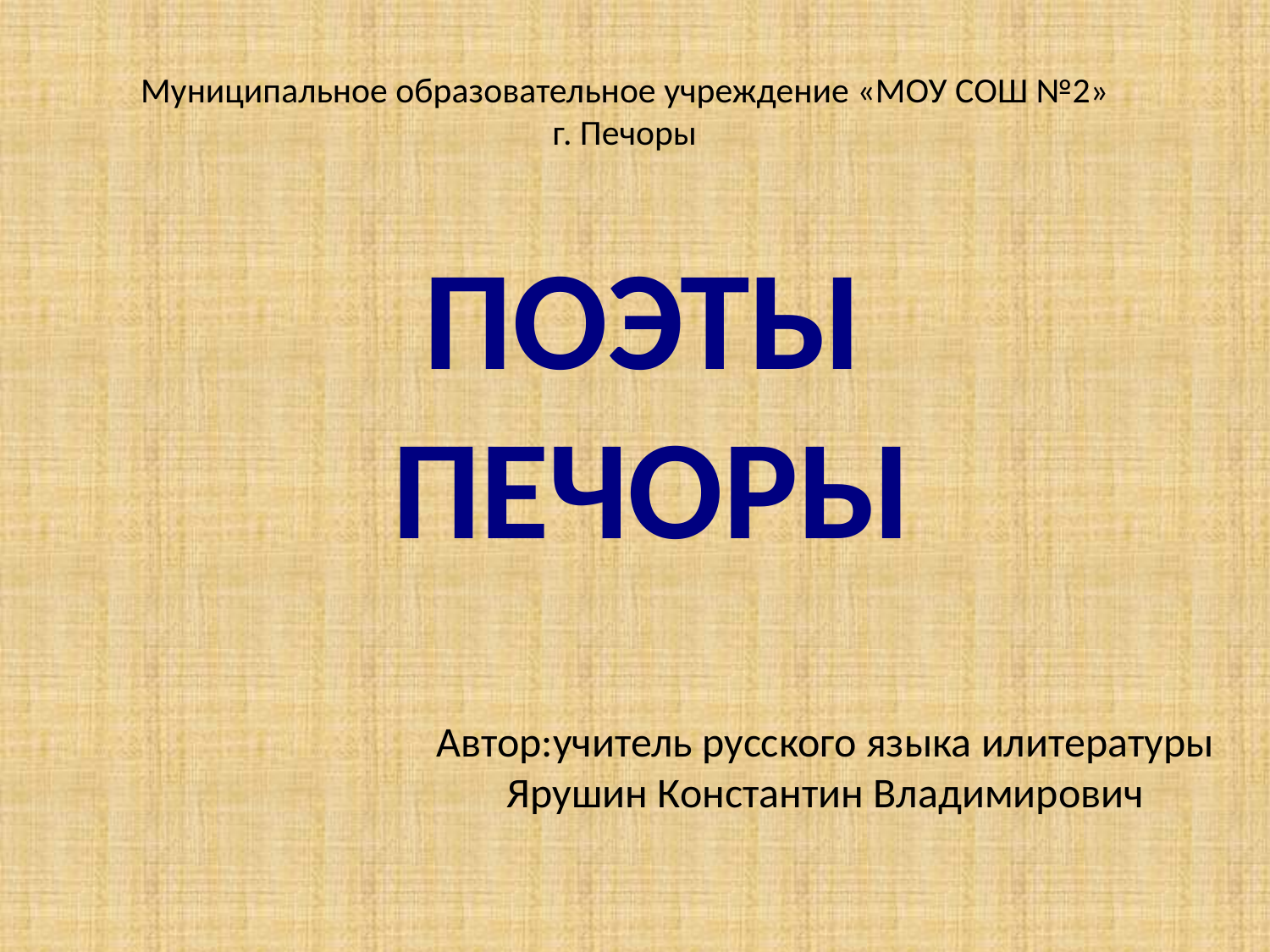

# Муниципальное образовательное учреждение «МОУ СОШ №2» г. Печоры
 ПОЭТЫ
ПЕЧОРЫ
Автор:учитель русского языка илитературы Ярушин Константин Владимирович